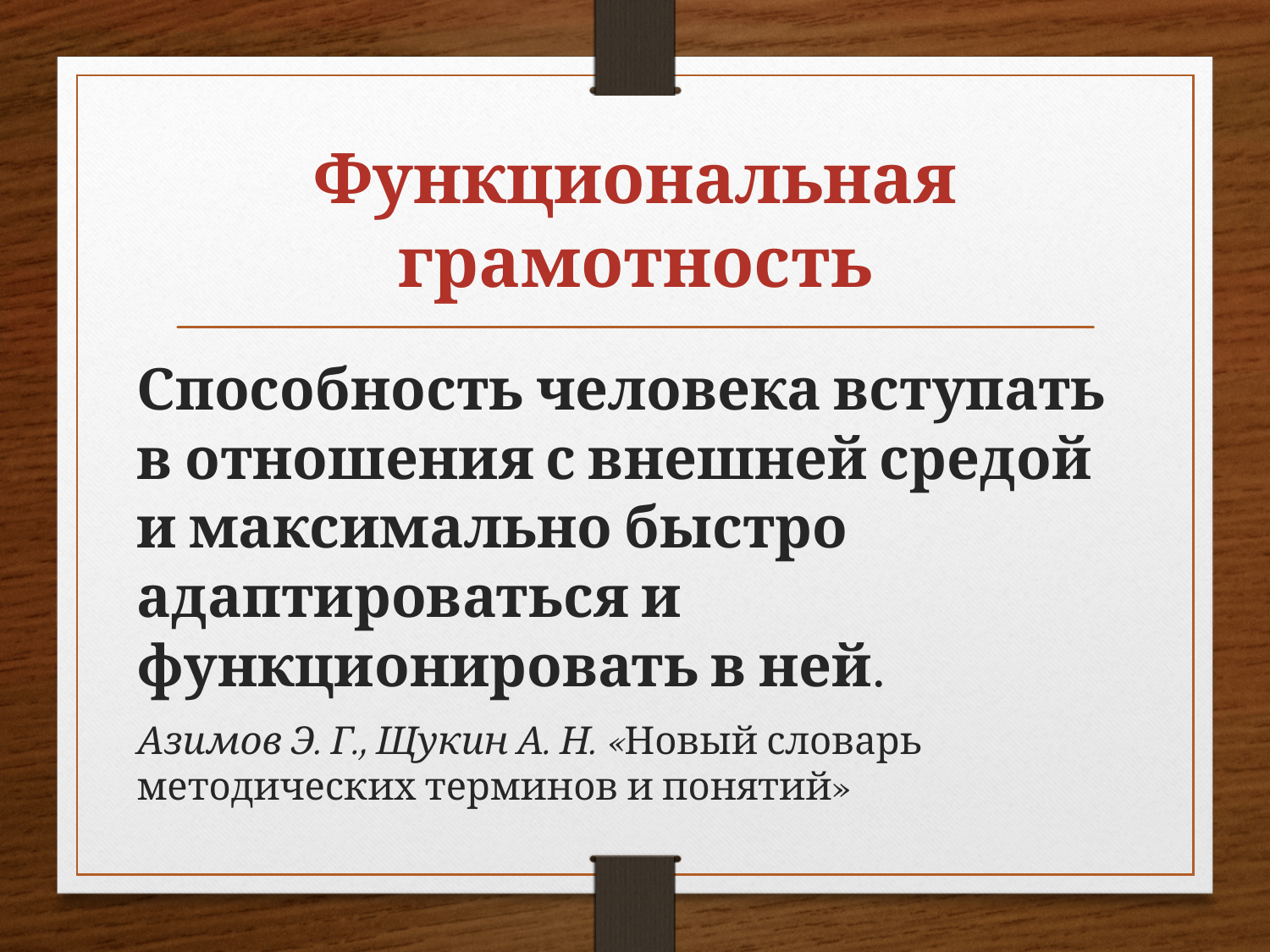

# Функциональная грамотность
Способность человека вступать в отношения с внешней средой и максимально быстро адаптироваться и функционировать в ней.
Азимов Э. Г., Щукин А. Н. «Новый словарь методических терминов и понятий»